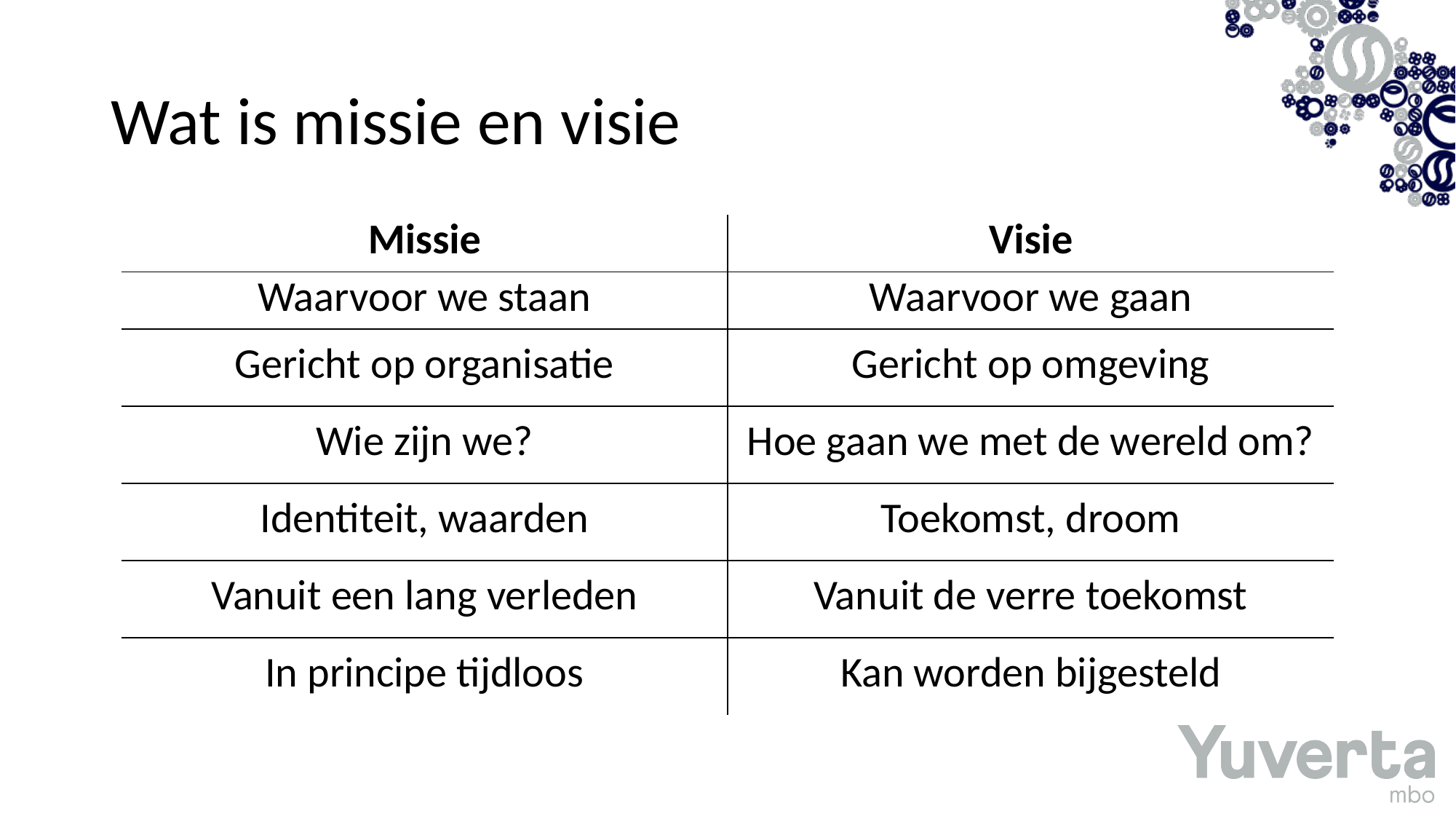

# Wat is missie en visie
| Missie | Visie |
| --- | --- |
| Waarvoor we staan | Waarvoor we gaan |
| Gericht op organisatie | Gericht op omgeving |
| Wie zijn we? | Hoe gaan we met de wereld om? |
| Identiteit, waarden | Toekomst, droom |
| Vanuit een lang verleden | Vanuit de verre toekomst |
| In principe tijdloos | Kan worden bijgesteld |